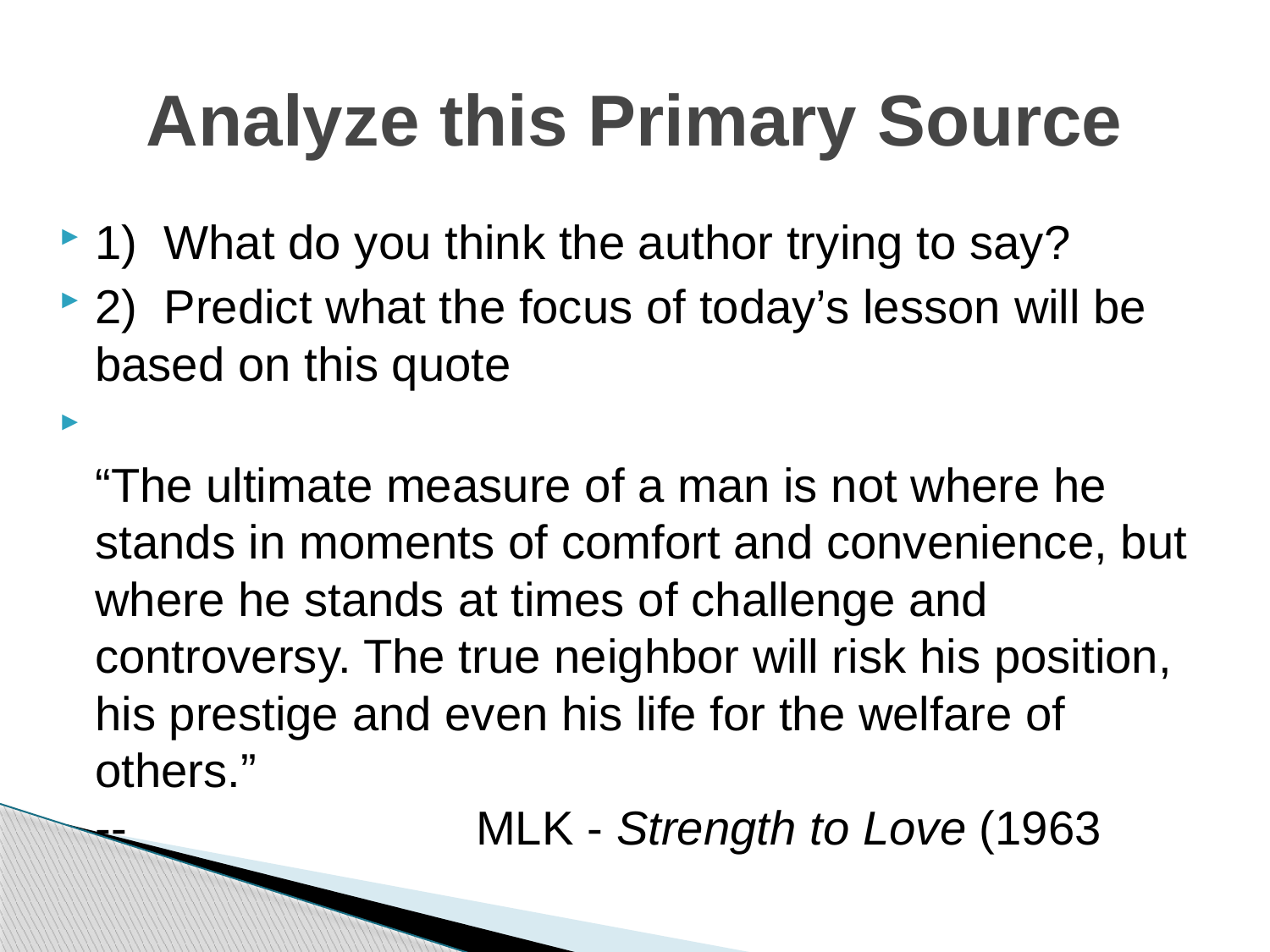

# Analyze this Primary Source
1)  What do you think the author trying to say?
2)  Predict what the focus of today’s lesson will be based on this quote
“The ultimate measure of a man is not where he stands in moments of comfort and convenience, but where he stands at times of challenge and controversy. The true neighbor will risk his position, his prestige and even his life for the welfare of others.”
-- 			MLK - Strength to Love (1963